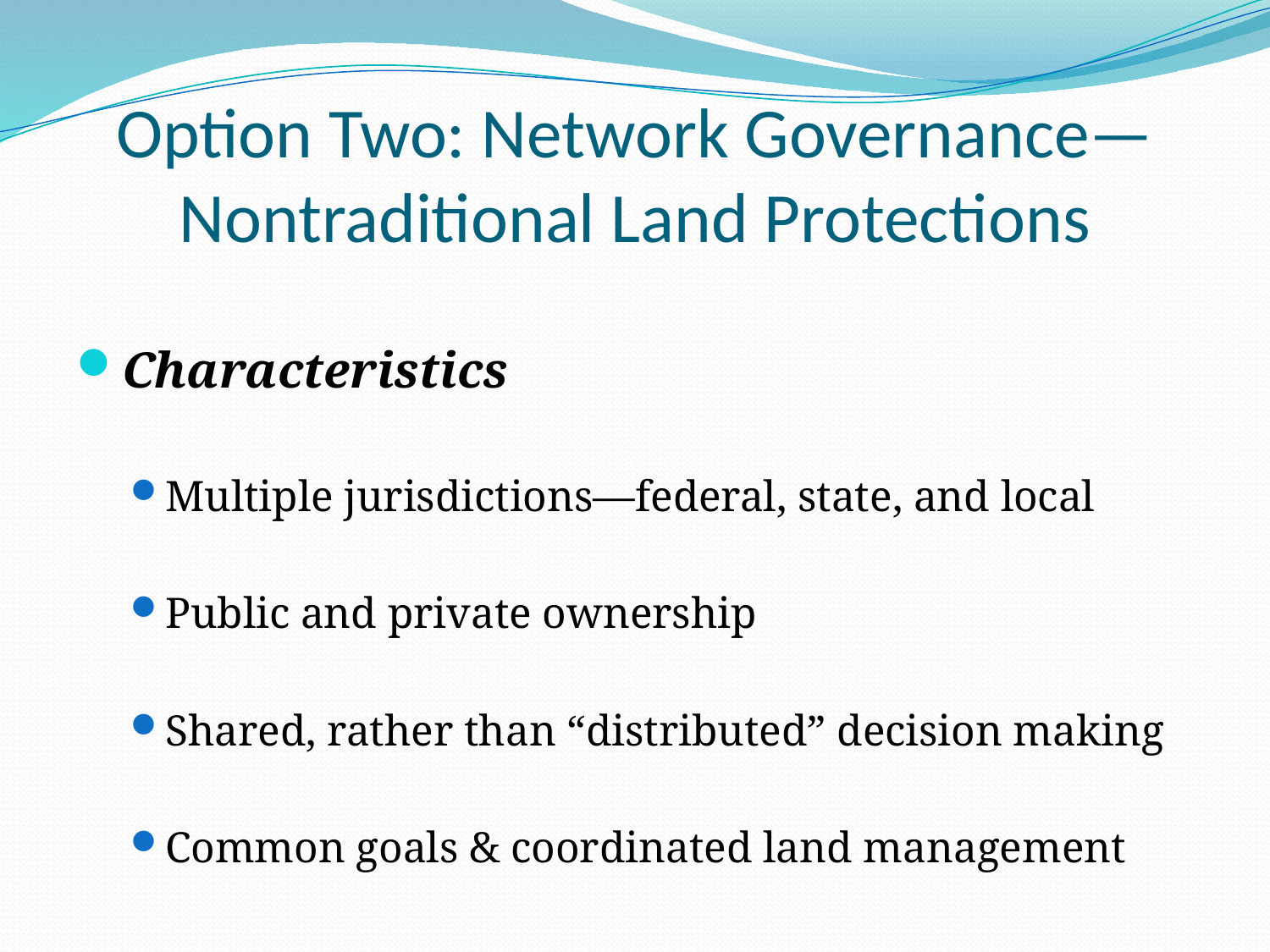

# Option Two: Network Governance—Nontraditional Land Protections

Characteristics

Multiple jurisdictions—federal, state, and local

Public and private ownership

Shared, rather than “distributed” decision making

Common goals & coordinated land management